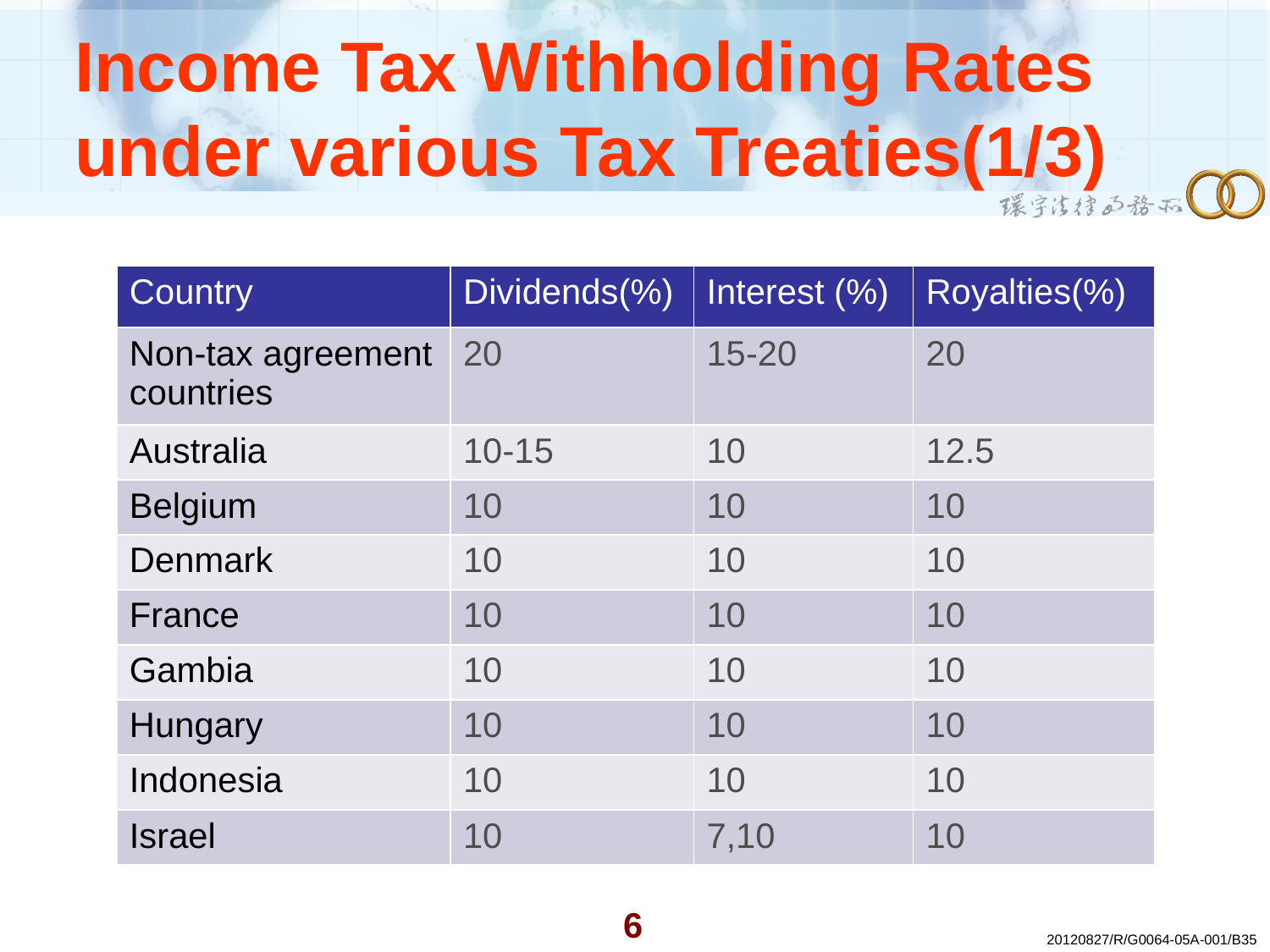

# Income Tax Withholding Rates under various Tax Treaties(1/3)
| Country | Dividends(%) | Interest (%) | Royalties(%) |
| --- | --- | --- | --- |
| Non-tax agreement countries | 20 | 15-20 | 20 |
| Australia | 10-15 | 10 | 12.5 |
| Belgium | 10 | 10 | 10 |
| Denmark | 10 | 10 | 10 |
| France | 10 | 10 | 10 |
| Gambia | 10 | 10 | 10 |
| Hungary | 10 | 10 | 10 |
| Indonesia | 10 | 10 | 10 |
| Israel | 10 | 7,10 | 10 |
6
20120827/R/G0064-05A-001/B35